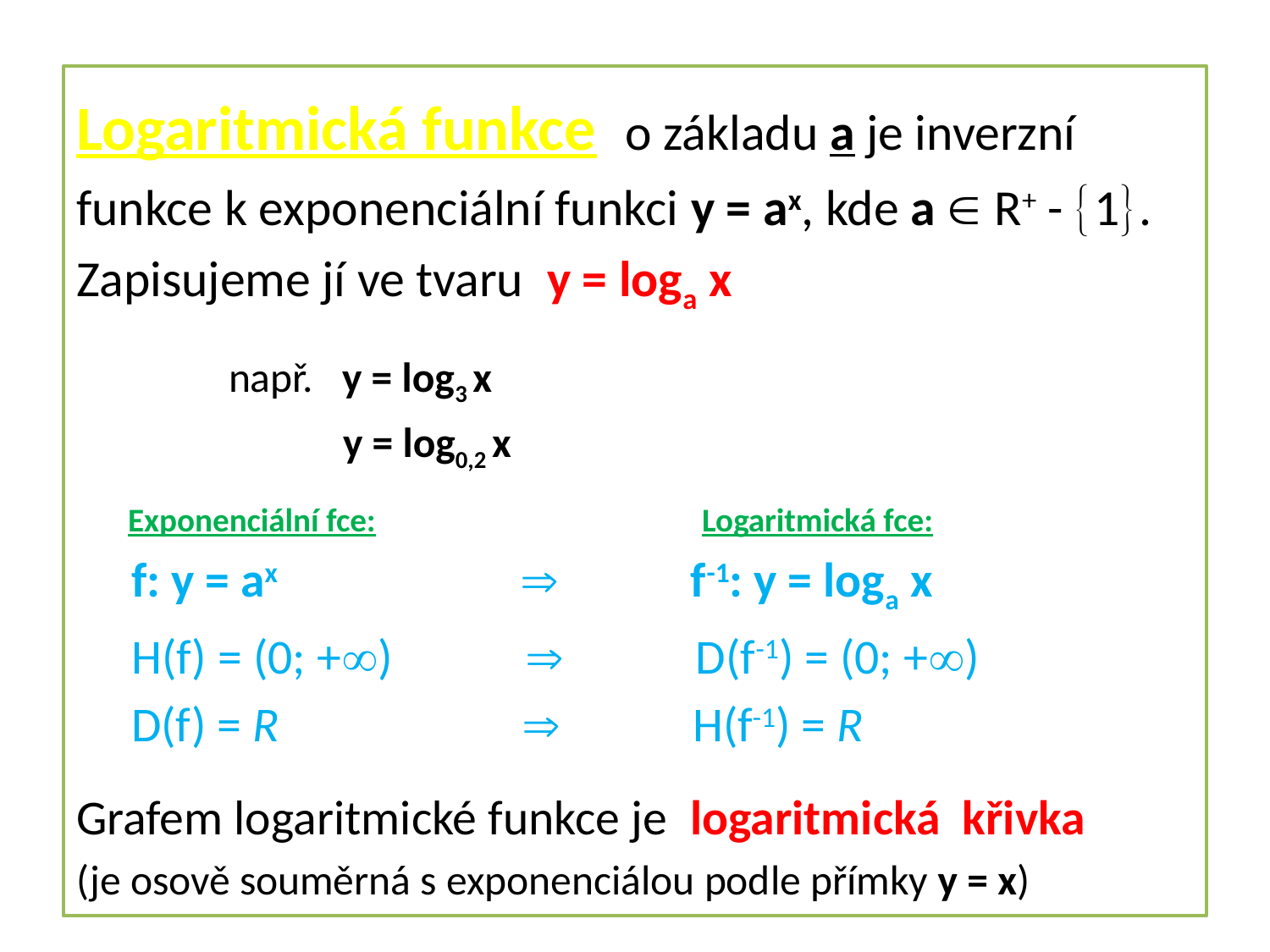

#
Logaritmická funkce  o základu a je inverzní          funkce k exponenciální funkci y = ax, kde a ∈ R+ - {1}.
Zapisujeme jí ve tvaru  y = loga x

                např.   y = log3 x
                            y = log0,2 x

       Exponenciální fce:                                            Logaritmická fce:
     f: y = ax                      ⇒            f-1: y = loga x
     H(f) = (0; +∞)            ⇒            D(f-1) = (0; +∞)
     D(f) = R                      ⇒            H(f-1) = R

Grafem logaritmické funkce je  logaritmická  křivka
(je osově souměrná s exponenciálou podle přímky y = x)